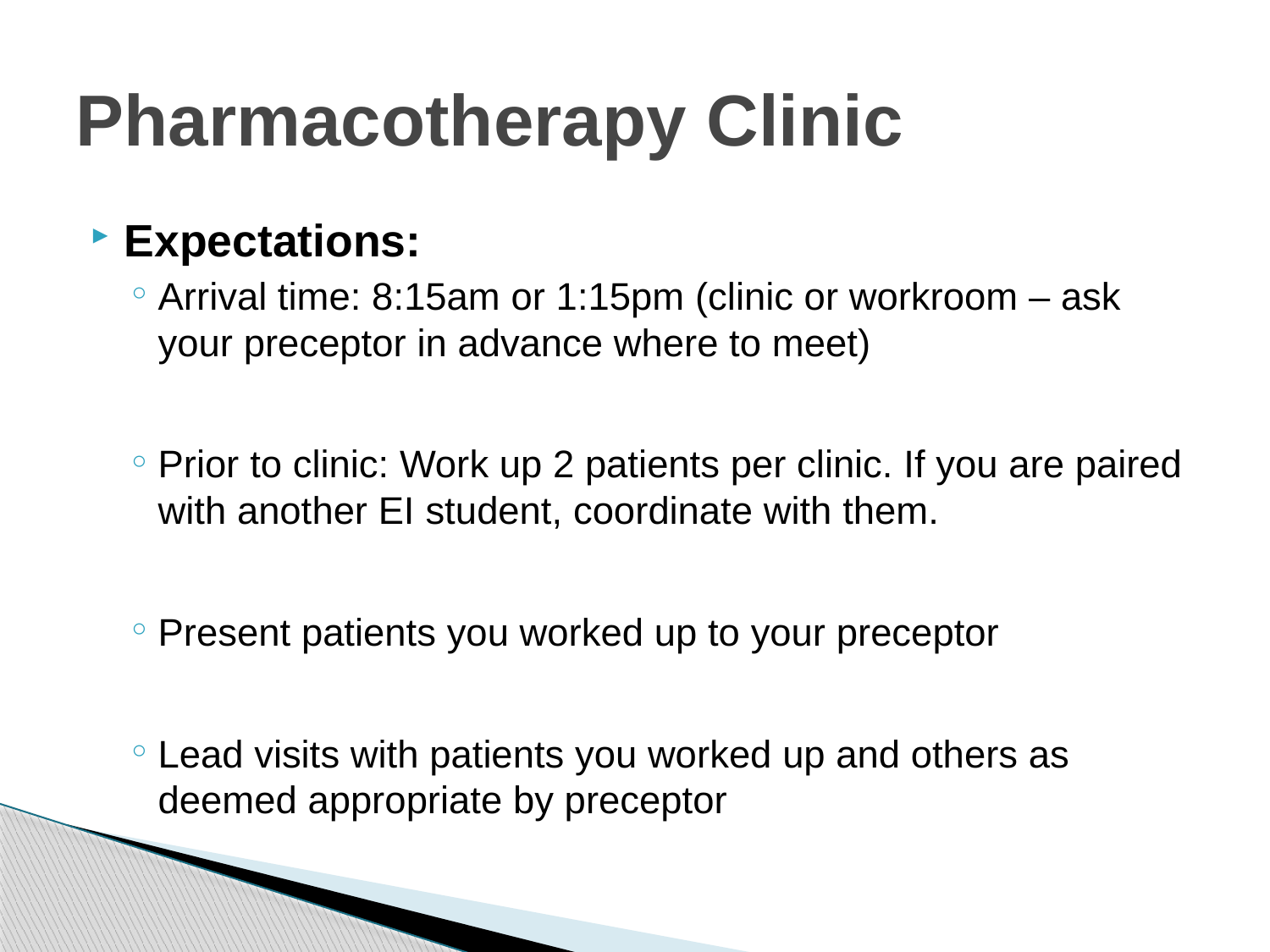

# Pharmacotherapy Clinic
Expectations:
Arrival time: 8:15am or 1:15pm (clinic or workroom – ask your preceptor in advance where to meet)

Prior to clinic: Work up 2 patients per clinic. If you are paired with another EI student, coordinate with them.

Present patients you worked up to your preceptor

Lead visits with patients you worked up and others as deemed appropriate by preceptor